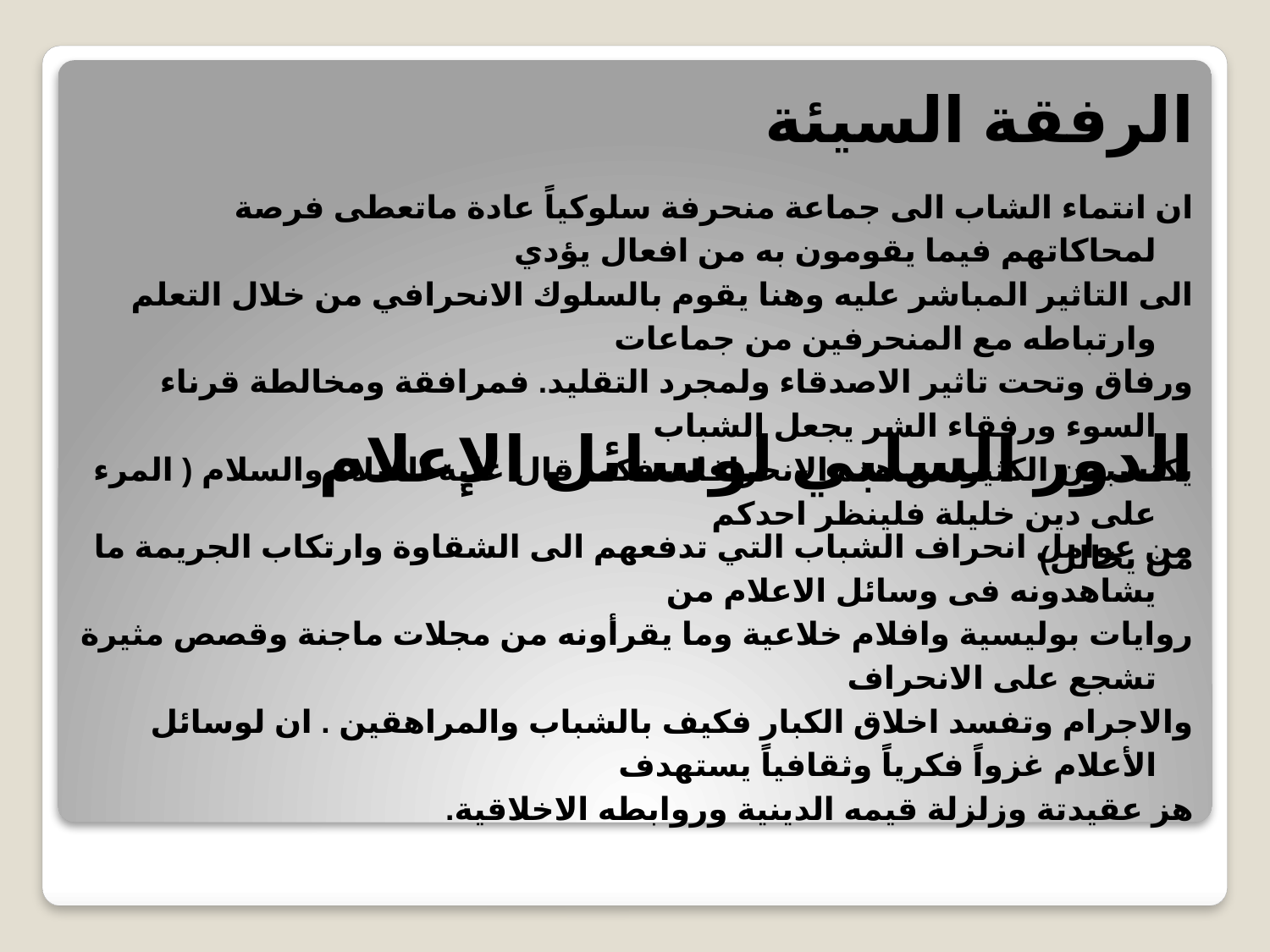

# الرفقة السيئة
ان انتماء الشاب الى جماعة منحرفة سلوكياً عادة ماتعطى فرصة لمحاكاتهم فيما يقومون به من افعال يؤدي
الى التاثير المباشر عليه وهنا يقوم بالسلوك الانحرافي من خلال التعلم وارتباطه مع المنحرفين من جماعات
ورفاق وتحت تاثير الاصدقاء ولمجرد التقليد. فمرافقة ومخالطة قرناء السوء ورفقاء الشر يجعل الشباب
يكتسبون الكثير من هذه الانحرافات فكما قال علية الصلاة والسلام ( المرء على دين خليلة فلينظر احدكم
من يخالل)
الدور السلبي لوسائل الإعلام
من عوامل انحراف الشباب التي تدفعهم الى الشقاوة وارتكاب الجريمة ما يشاهدونه فى وسائل الاعلام من
روايات بوليسية وافلام خلاعية وما يقرأونه من مجلات ماجنة وقصص مثيرة تشجع على الانحراف
والاجرام وتفسد اخلاق الكبار فكيف بالشباب والمراهقين . ان لوسائل الأعلام غزواً فكرياً وثقافياً يستهدف
هز عقيدتة وزلزلة قيمه الدينية وروابطه الاخلاقية.